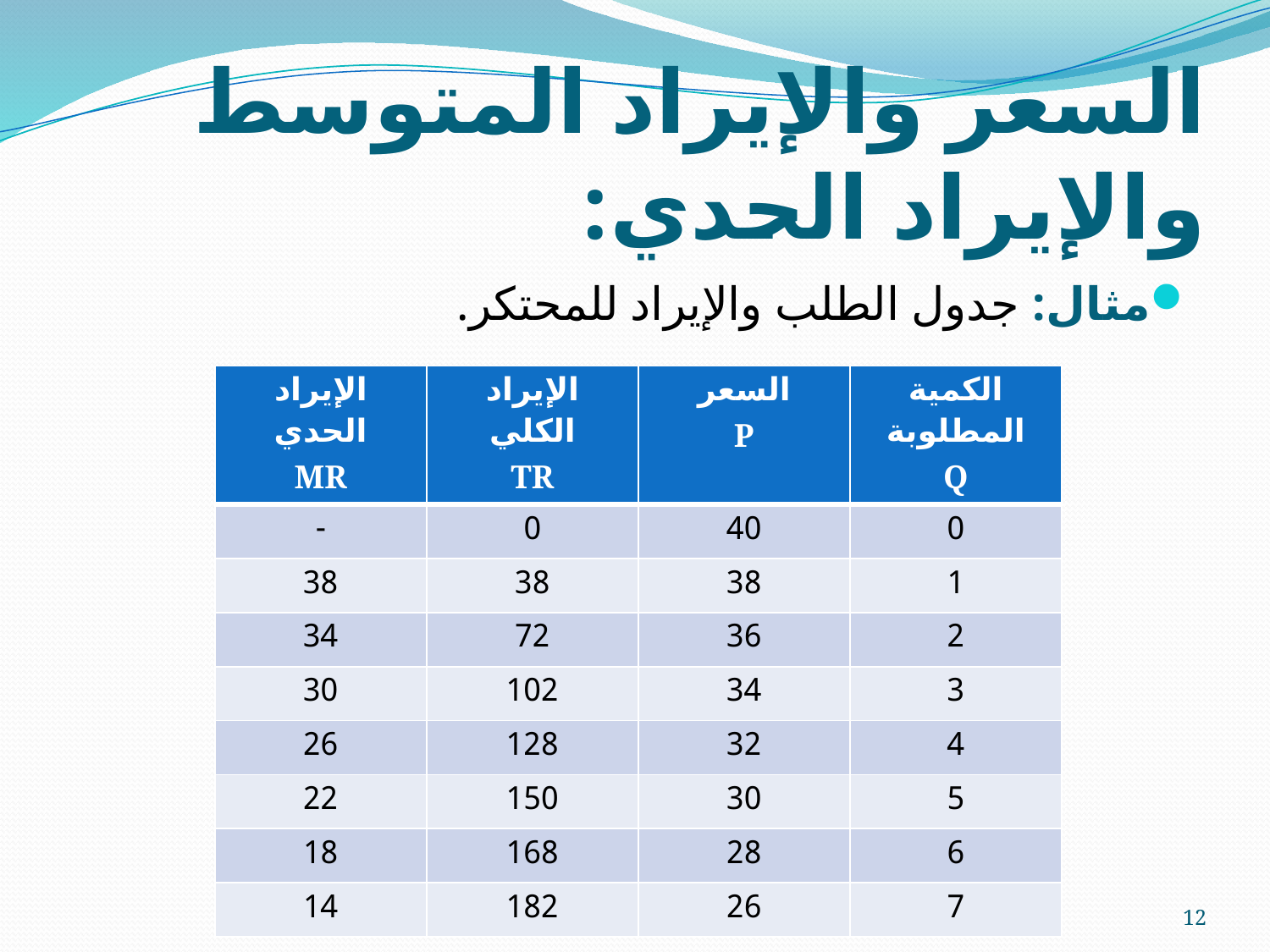

# السعر والإيراد المتوسط والإيراد الحدي:
مثال: جدول الطلب والإيراد للمحتكر.

| الإيراد الحدي MR | الإيراد الكلي TR | السعر P | الكمية المطلوبة Q |
| --- | --- | --- | --- |
| - | 0 | 40 | 0 |
| 38 | 38 | 38 | 1 |
| 34 | 72 | 36 | 2 |
| 30 | 102 | 34 | 3 |
| 26 | 128 | 32 | 4 |
| 22 | 150 | 30 | 5 |
| 18 | 168 | 28 | 6 |
| 14 | 182 | 26 | 7 |
12